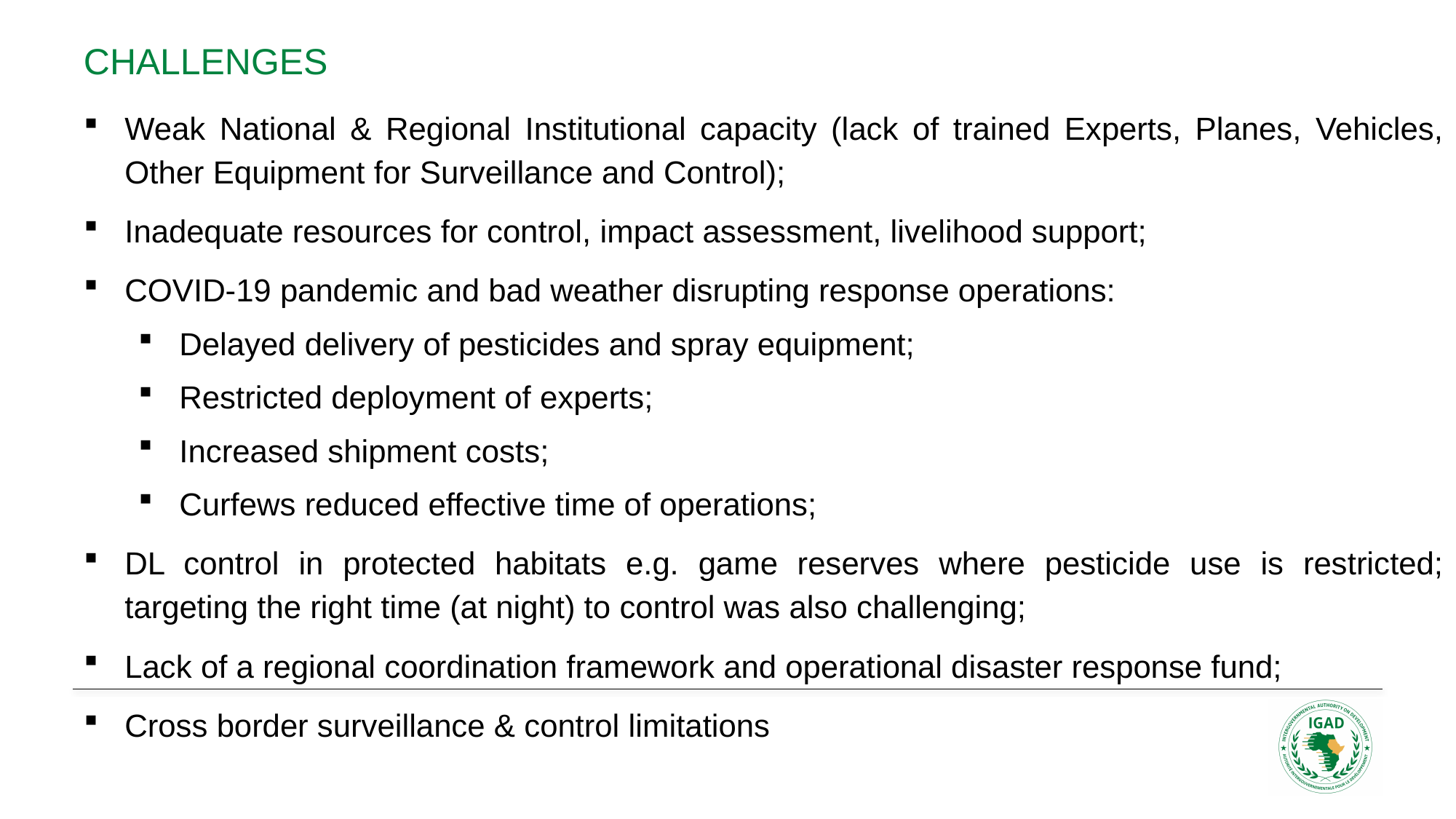

# Challenges
Weak National & Regional Institutional capacity (lack of trained Experts, Planes, Vehicles, Other Equipment for Surveillance and Control);
Inadequate resources for control, impact assessment, livelihood support;
COVID-19 pandemic and bad weather disrupting response operations:
Delayed delivery of pesticides and spray equipment;
Restricted deployment of experts;
Increased shipment costs;
Curfews reduced effective time of operations;
DL control in protected habitats e.g. game reserves where pesticide use is restricted; targeting the right time (at night) to control was also challenging;
Lack of a regional coordination framework and operational disaster response fund;
Cross border surveillance & control limitations